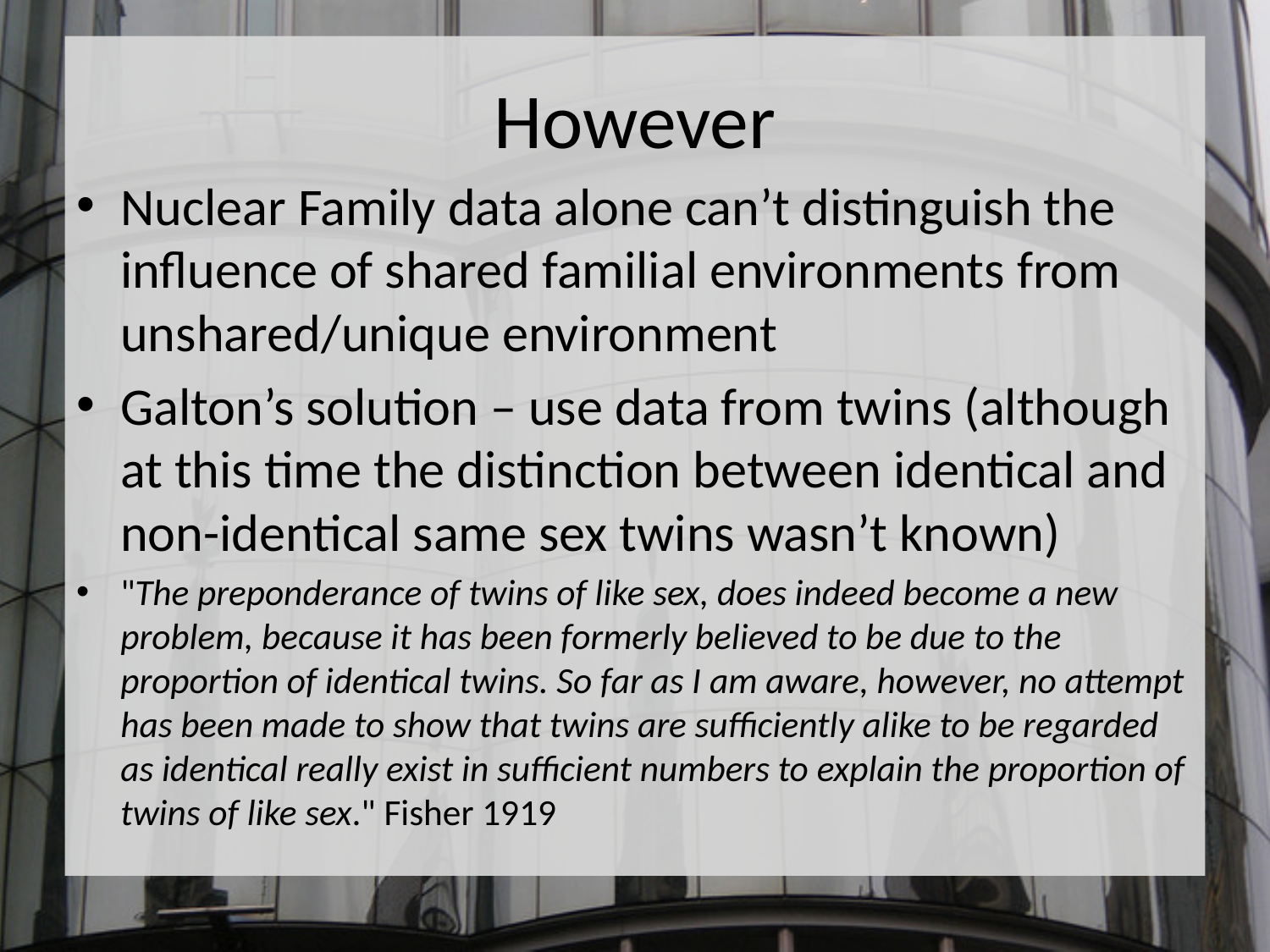

# However
Nuclear Family data alone can’t distinguish the influence of shared familial environments from unshared/unique environment
Galton’s solution – use data from twins (although at this time the distinction between identical and non-identical same sex twins wasn’t known)
"The preponderance of twins of like sex, does indeed become a new problem, because it has been formerly believed to be due to the proportion of identical twins. So far as I am aware, however, no attempt has been made to show that twins are sufficiently alike to be regarded as identical really exist in sufficient numbers to explain the proportion of twins of like sex." Fisher 1919